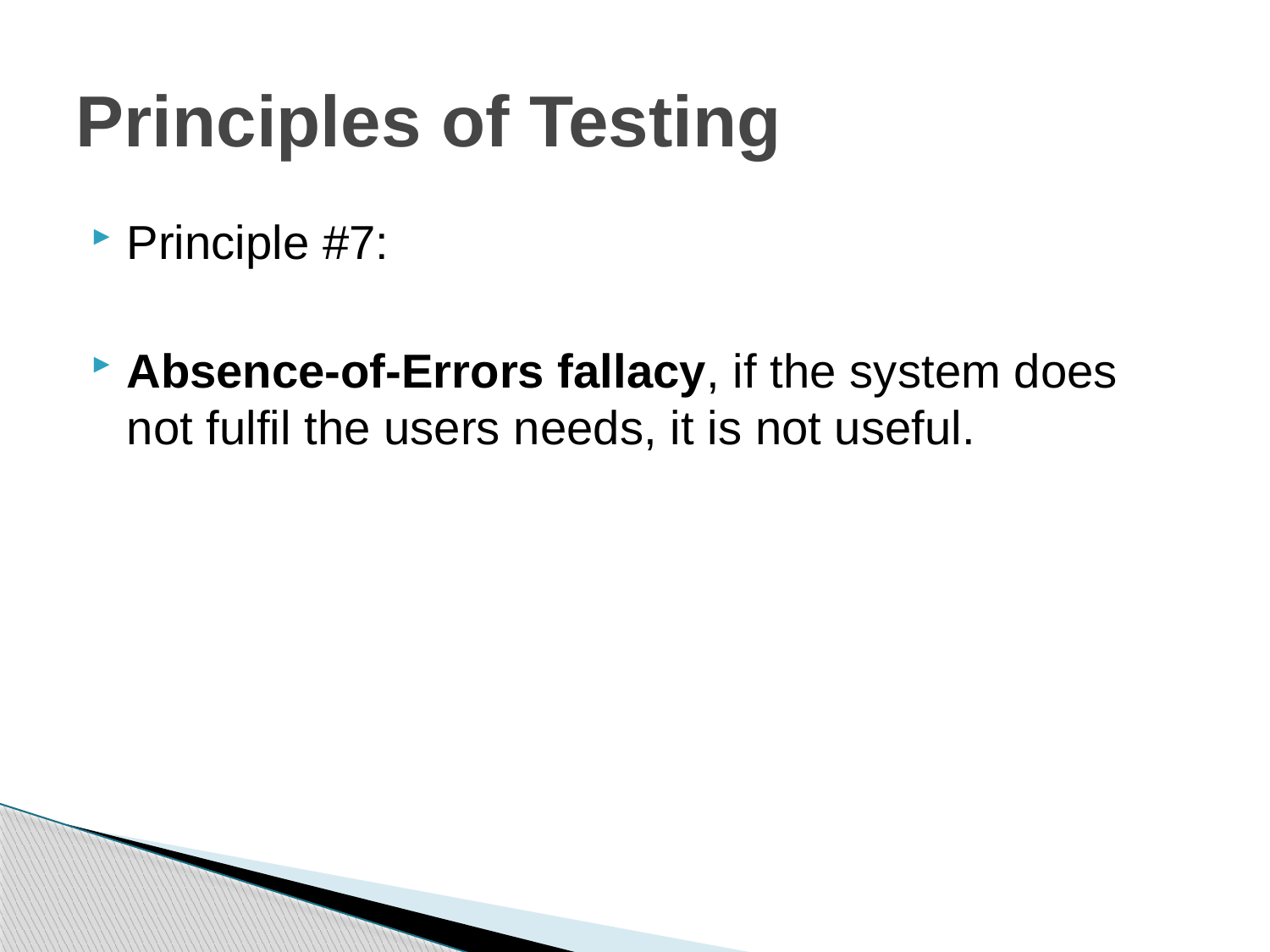

# Principles of Testing
Principle #7:

Absence-of-Errors fallacy, if the system does not fulfil the users needs, it is not useful.